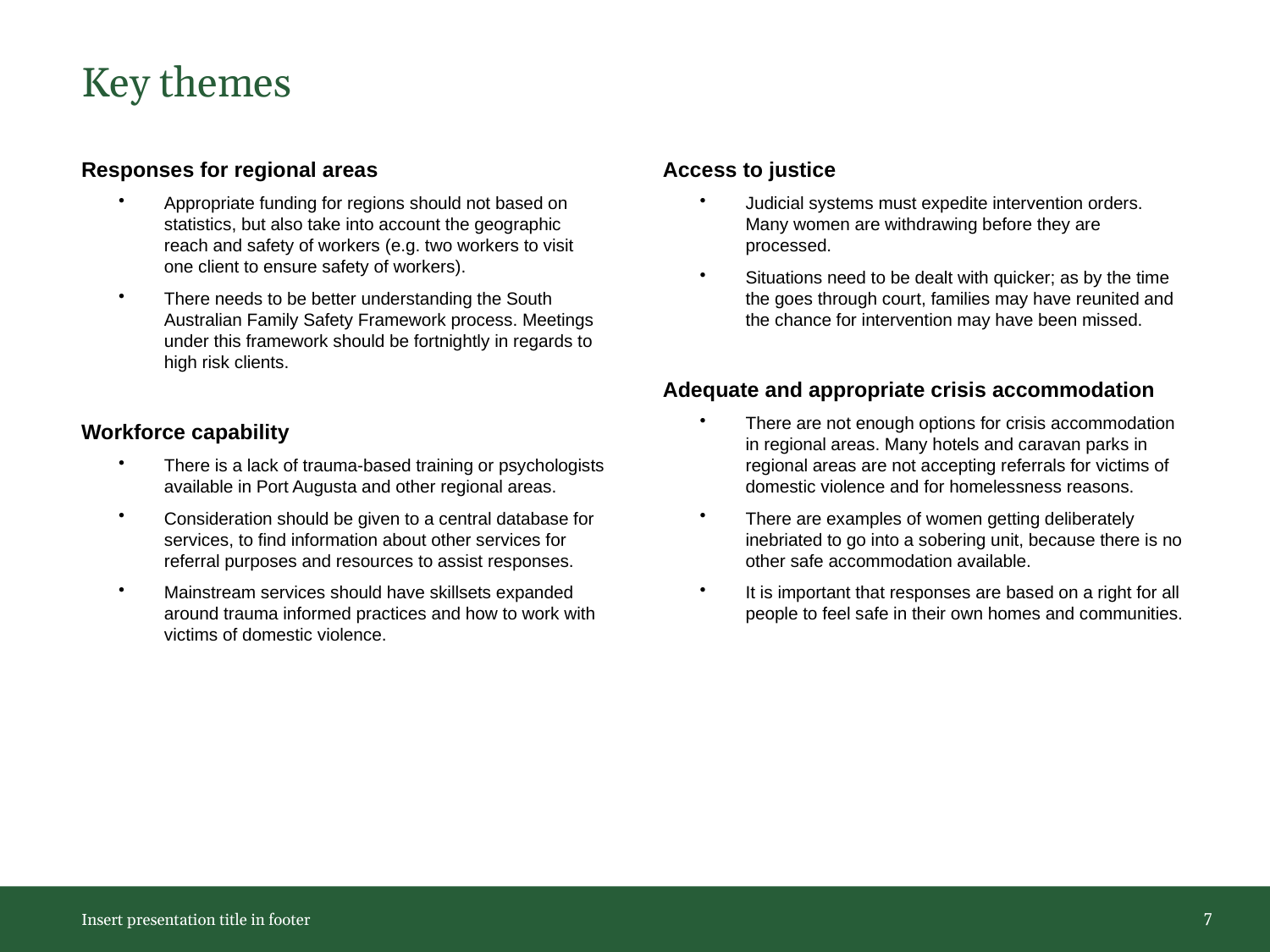

# Key themes
Responses for regional areas
Appropriate funding for regions should not based on statistics, but also take into account the geographic reach and safety of workers (e.g. two workers to visit one client to ensure safety of workers).
There needs to be better understanding the South Australian Family Safety Framework process. Meetings under this framework should be fortnightly in regards to high risk clients.

Workforce capability
There is a lack of trauma-based training or psychologists available in Port Augusta and other regional areas.
Consideration should be given to a central database for services, to find information about other services for referral purposes and resources to assist responses.
Mainstream services should have skillsets expanded around trauma informed practices and how to work with victims of domestic violence.

Access to justice
Judicial systems must expedite intervention orders. Many women are withdrawing before they are processed.
Situations need to be dealt with quicker; as by the time the goes through court, families may have reunited and the chance for intervention may have been missed.

Adequate and appropriate crisis accommodation
There are not enough options for crisis accommodation in regional areas. Many hotels and caravan parks in regional areas are not accepting referrals for victims of domestic violence and for homelessness reasons.
There are examples of women getting deliberately inebriated to go into a sobering unit, because there is no other safe accommodation available.
It is important that responses are based on a right for all people to feel safe in their own homes and communities.
7
Insert presentation title in footer